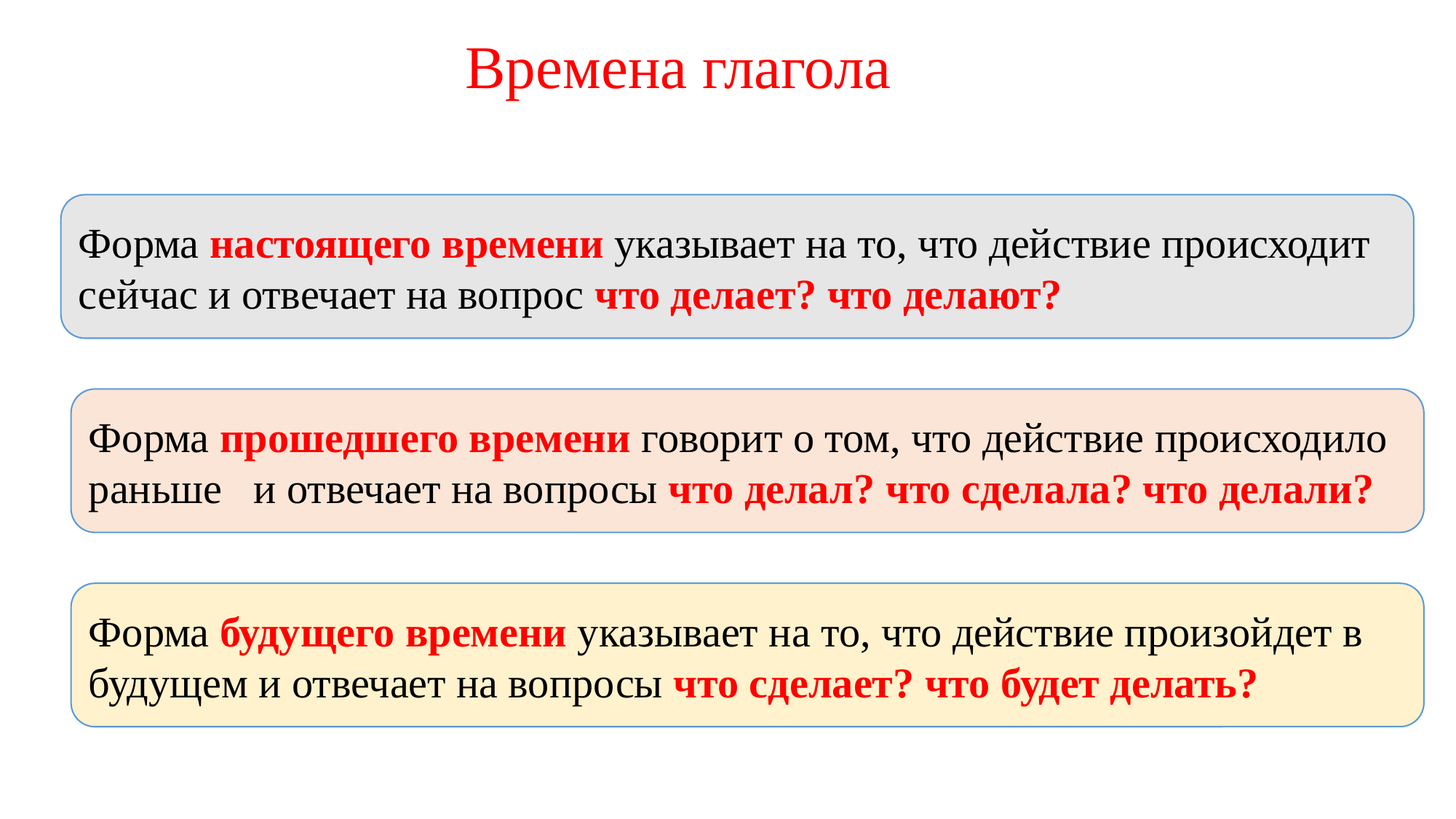

Времена глагола
Форма настоящего времени указывает на то, что действие происходит сейчас и отвечает на вопрос что делает? что делают?
Форма прошедшего времени говорит о том, что действие происходило раньше   и отвечает на вопросы что делал? что сделала? что делали?
Форма будущего времени указывает на то, что действие произойдет в будущем и отвечает на вопросы что сделает? что будет делать?